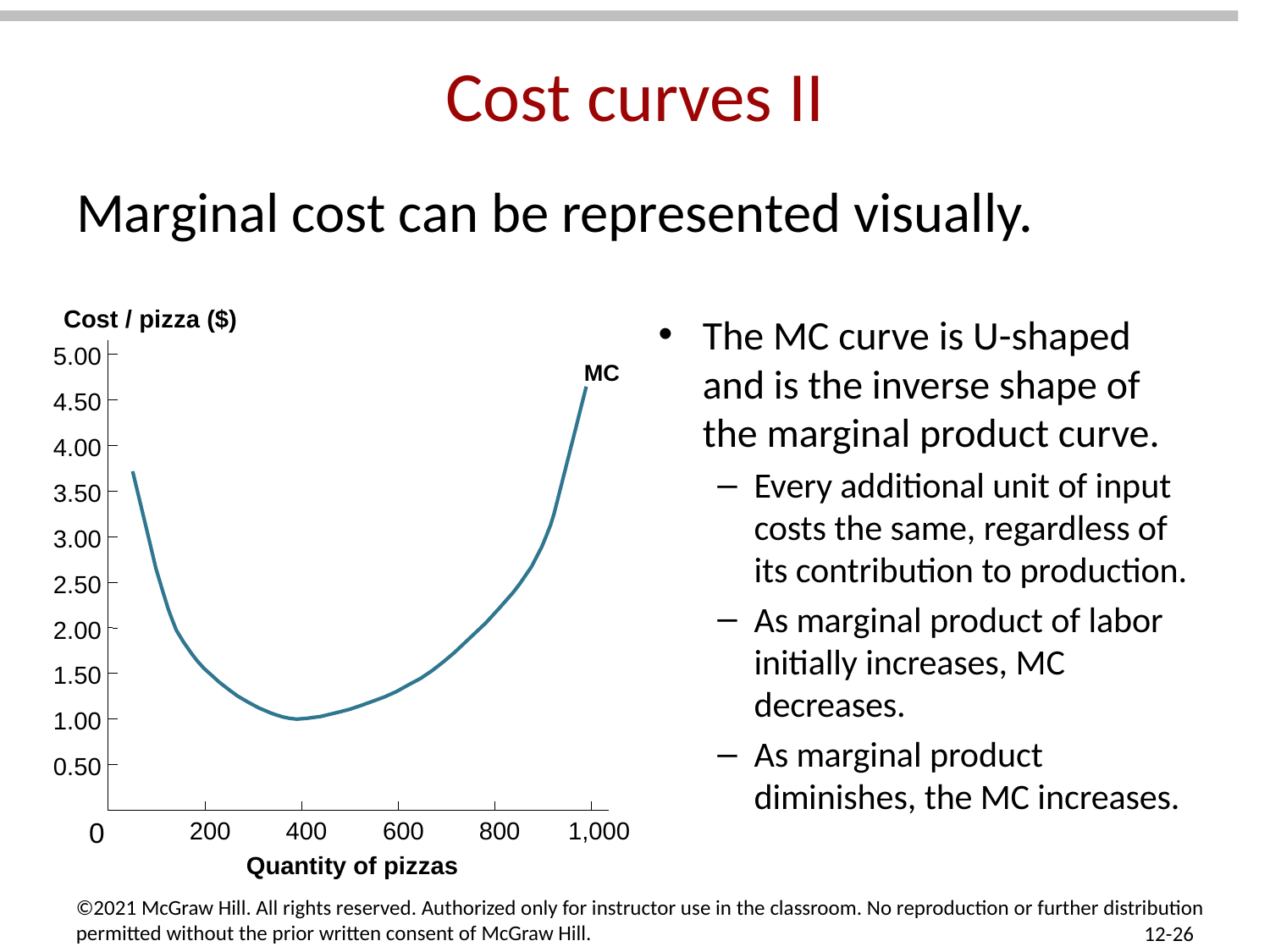

# Cost curves II
Marginal cost can be represented visually.
Cost / pizza ($)
The MC curve is U-shaped and is the inverse shape of the marginal product curve.
Every additional unit of input costs the same, regardless of its contribution to production.
As marginal product of labor initially increases, MC decreases.
As marginal product diminishes, the MC increases.
5.00

MC
4.50

4.00

3.50

3.00

2.50

2.00

1.50

1.00

0.50

0
200
400
600
800
1,000
Quantity of pizzas